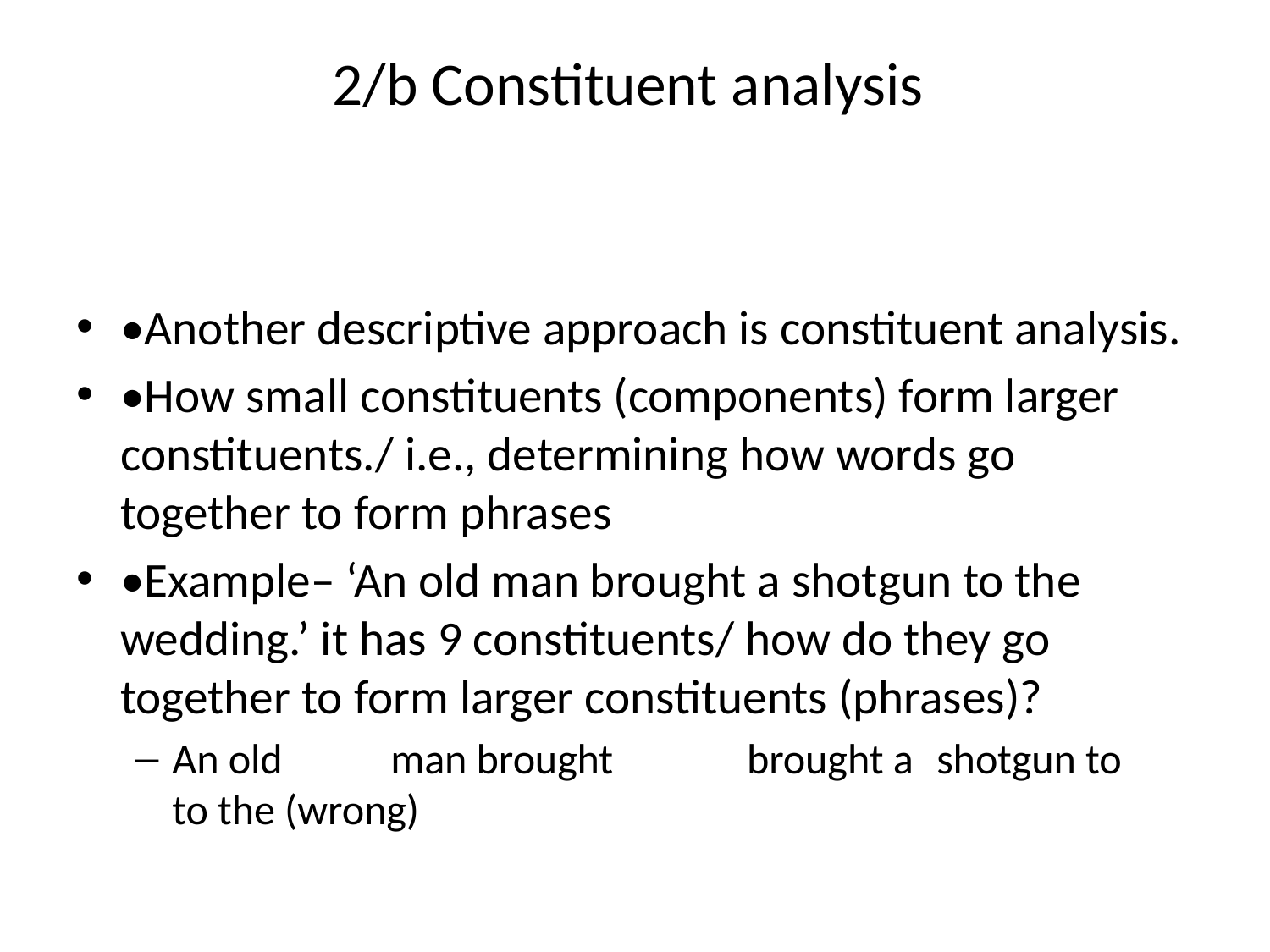

# 2/b Constituent analysis

•Another descriptive approach is constituent analysis.
•How small constituents (components) form larger constituents./ i.e., determining how words go together to form phrases
•Example– ‘An old man brought a shotgun to the wedding.’ it has 9 constituents/ how do they go together to form larger constituents (phrases)?
An old	man brought	   brought a 	shotgun to    to the (wrong)